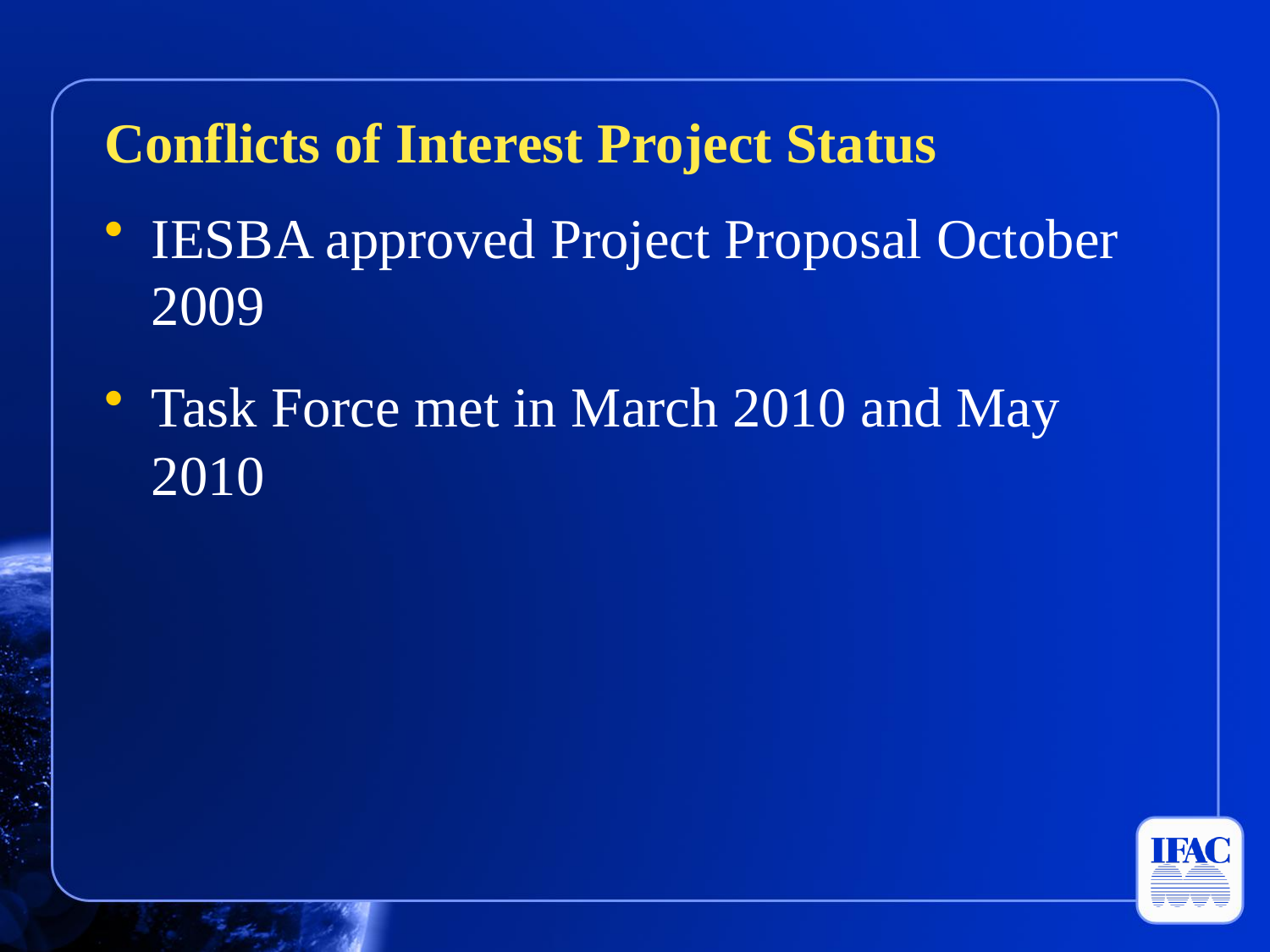

#
Conflicts of Interest Project Status

IESBA approved Project Proposal October 2009
Task Force met in March 2010 and May 2010